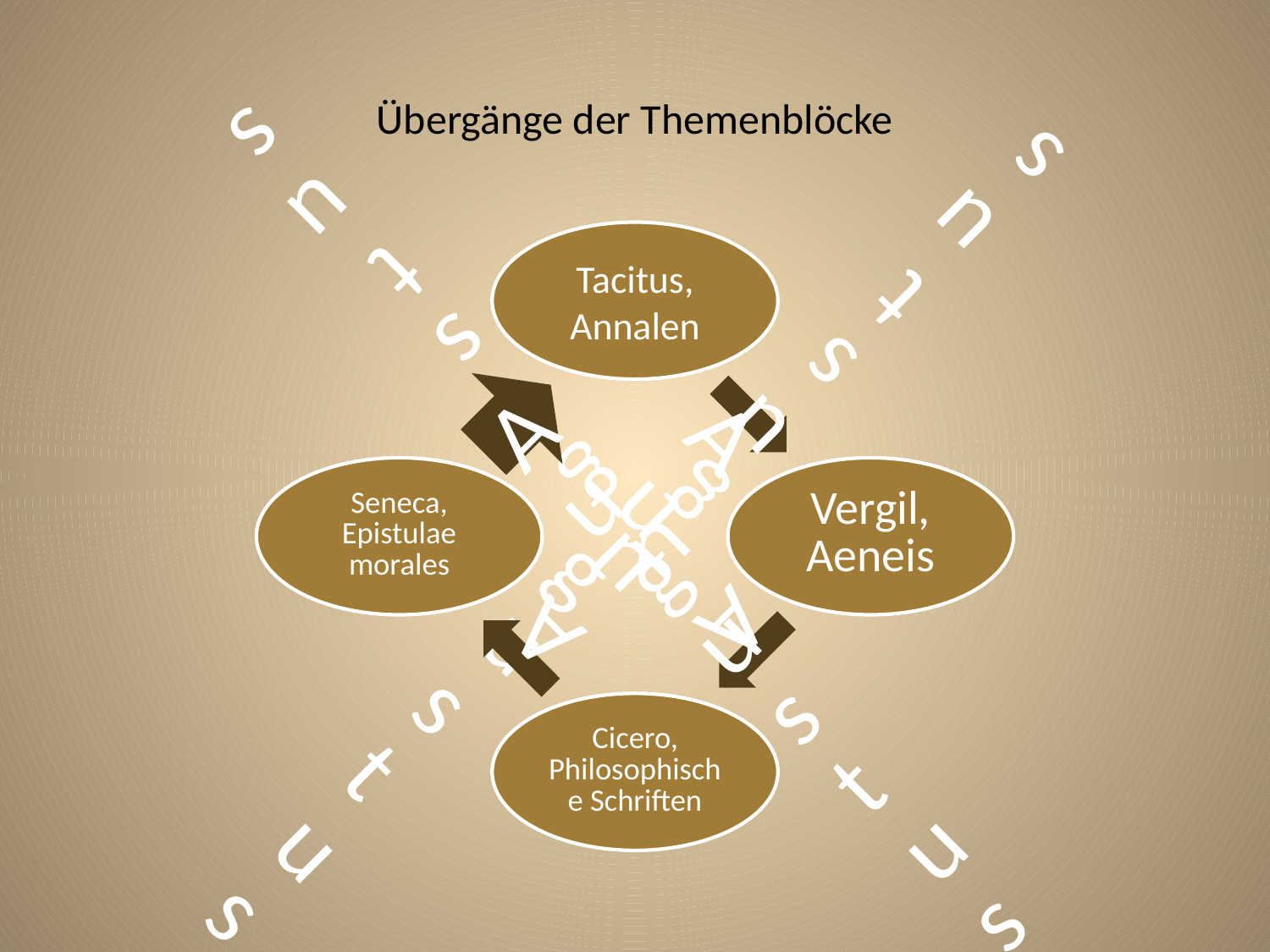

# Übergänge der Themenblöcke
Tacitus, Annalen
Vergil, Aeneis
Cicero, Philosophische Schriften
Seneca, Epistulae morales